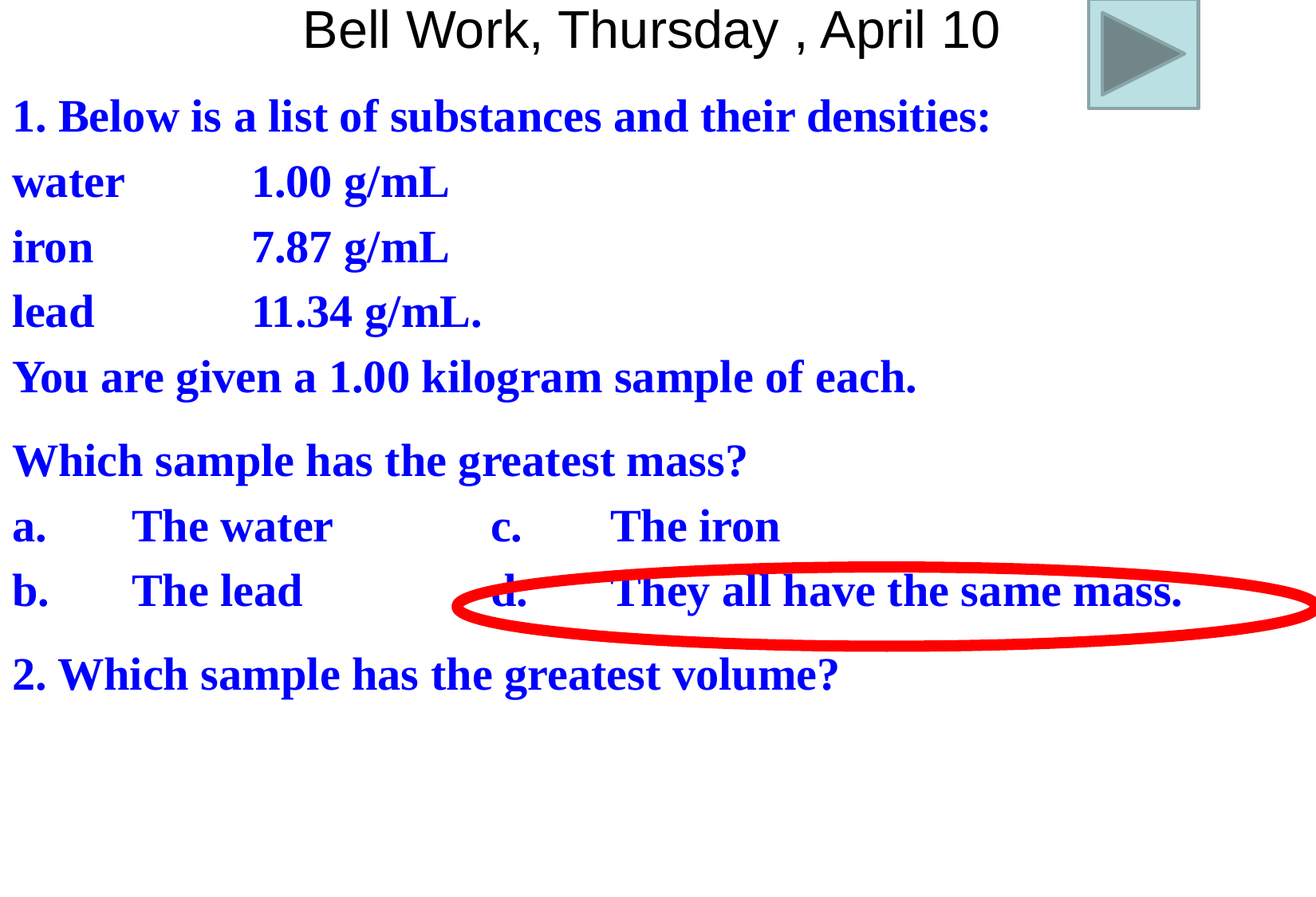

# Bell Work, Thursday , April 10

1. Below is a list of substances and their densities:
water		1.00 g/mL
iron		7.87 g/mL
lead		11.34 g/mL.
You are given a 1.00 kilogram sample of each.

Which sample has the greatest mass?
a.	The water		c.	The iron
b.	The lead		d.	They all have the same mass.

2. Which sample has the greatest volume?